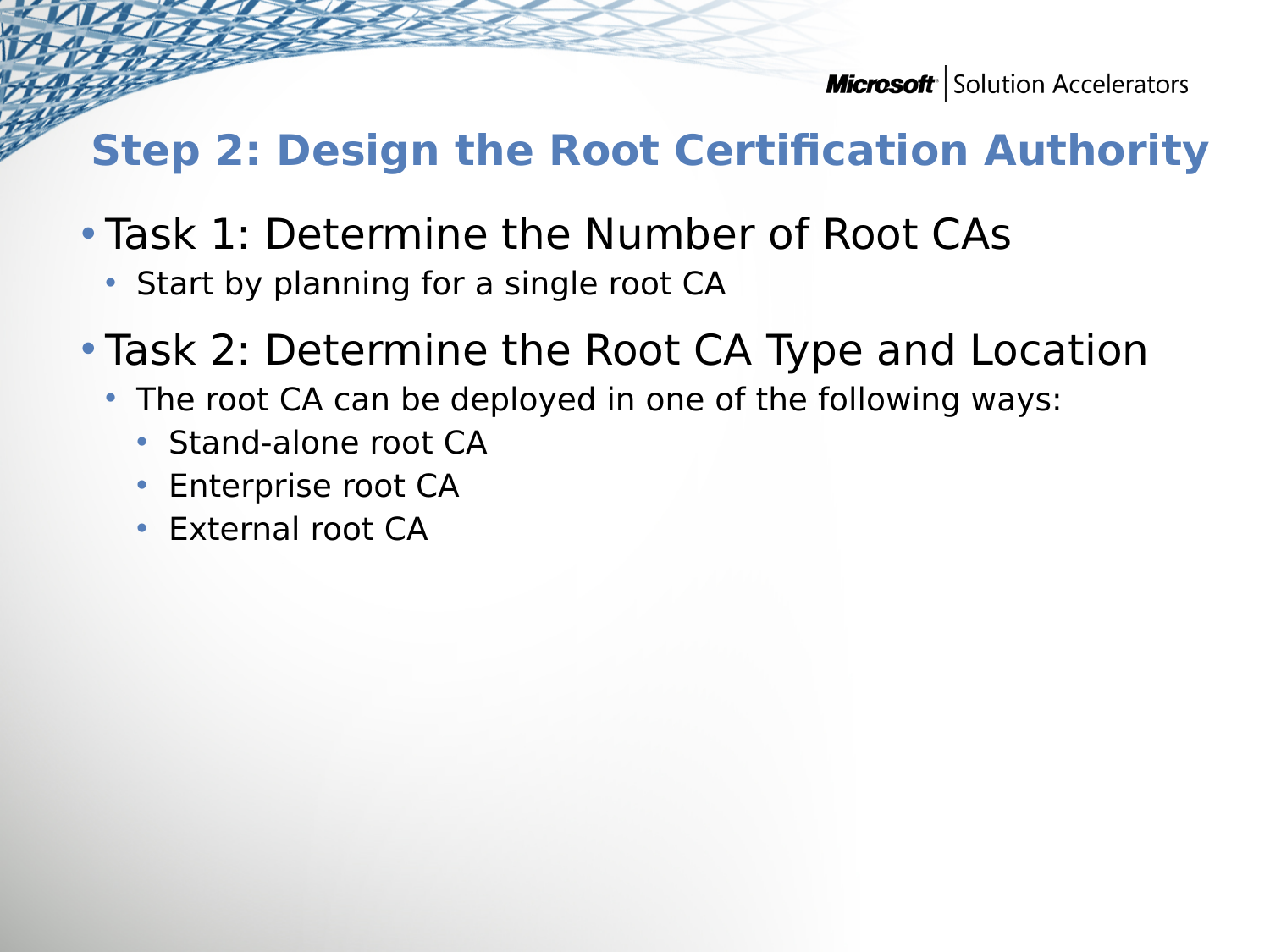

# Step 2: Design the Root Certification Authority
Task 1: Determine the Number of Root CAs
Start by planning for a single root CA
Task 2: Determine the Root CA Type and Location
The root CA can be deployed in one of the following ways:
Stand-alone root CA
Enterprise root CA
External root CA